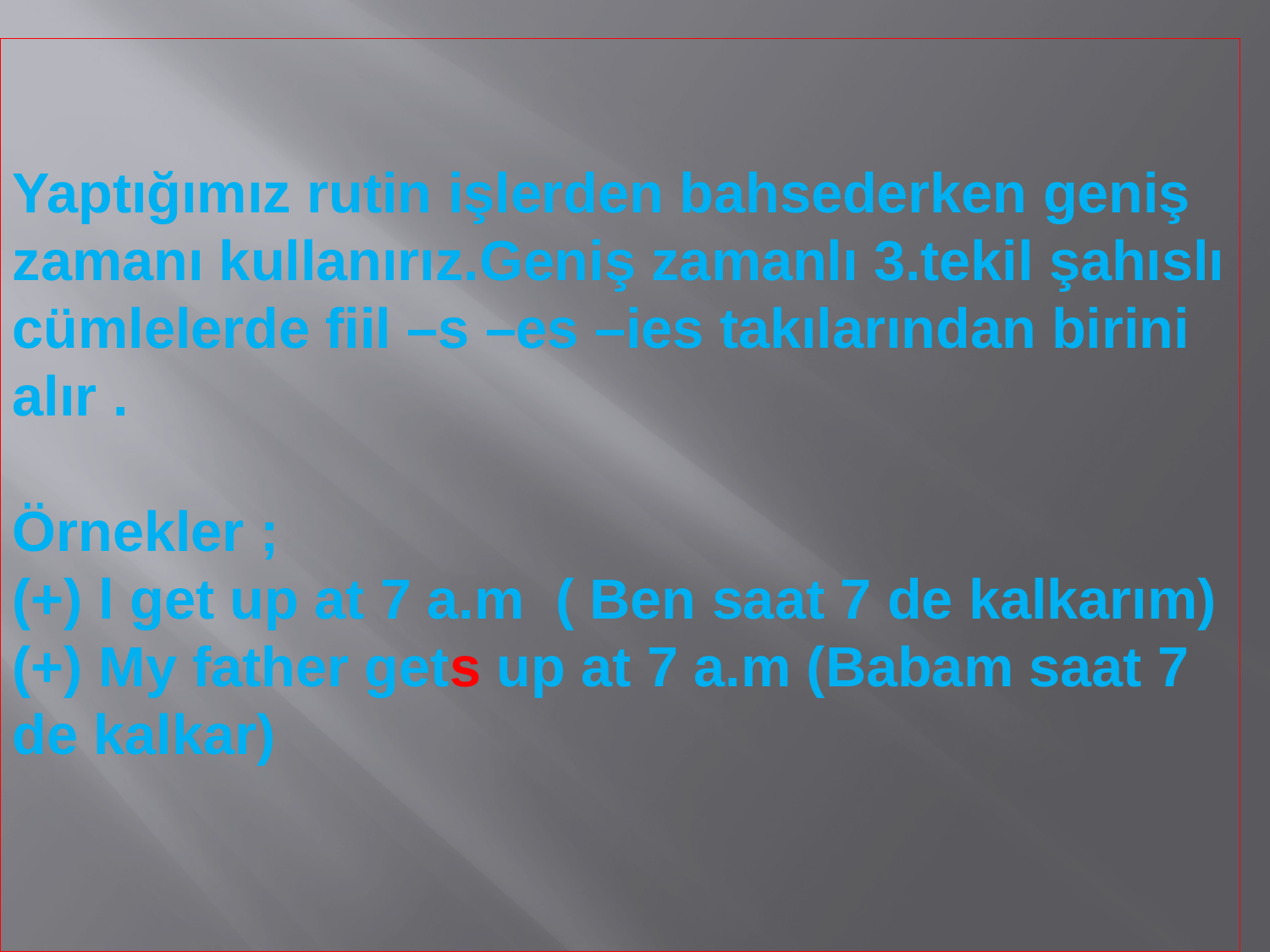

# Yaptığımız rutin işlerden bahsederken geniş zamanı kullanırız.Geniş zamanlı 3.tekil şahıslı cümlelerde fiil –s –es –ies takılarından birini alır . Örnekler ; (+) l get up at 7 a.m  ( Ben saat 7 de kalkarım) (+) My father gets up at 7 a.m (Babam saat 7 de kalkar)